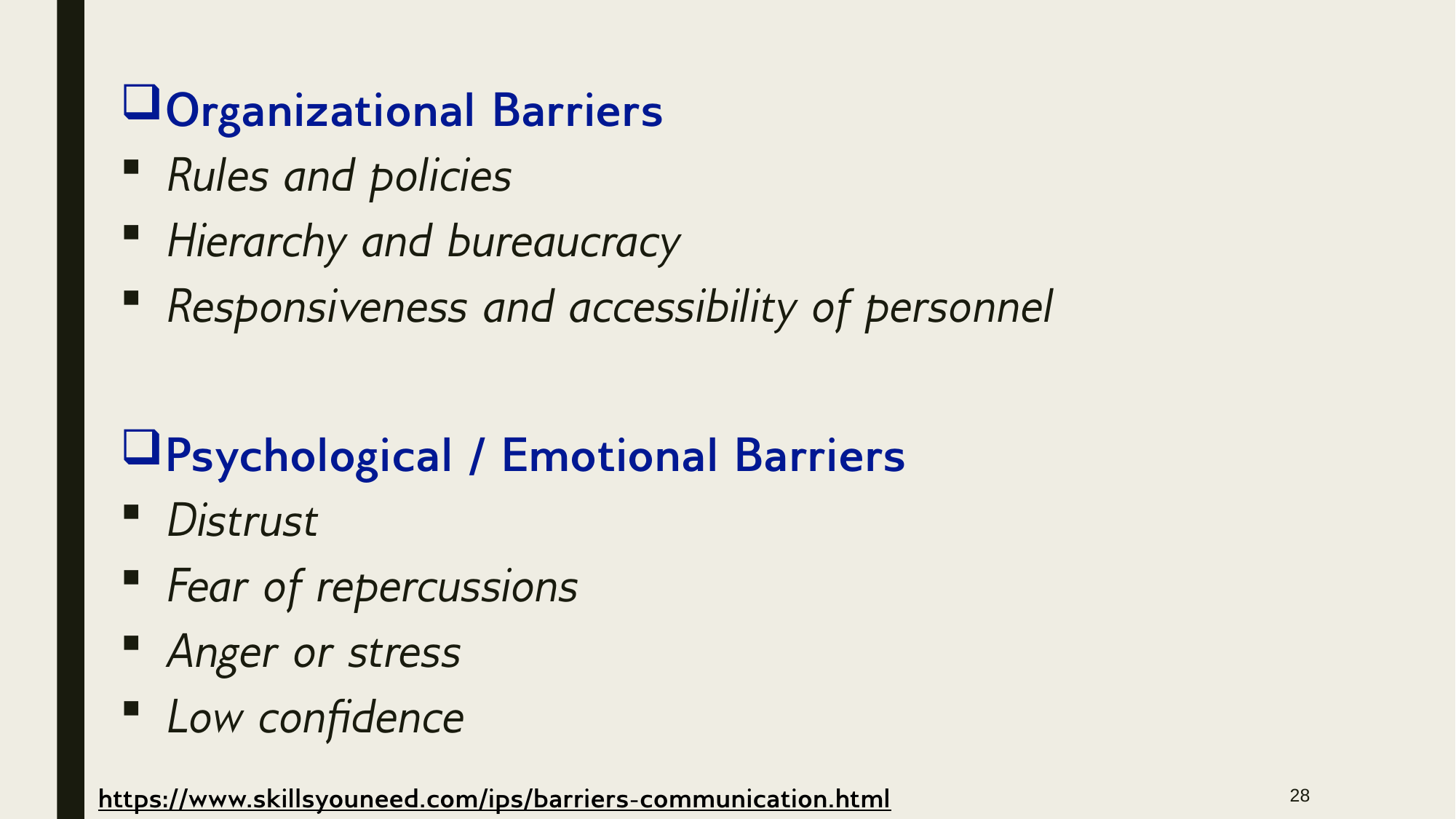

Organizational Barriers
Rules and policies
Hierarchy and bureaucracy
Responsiveness and accessibility of personnel

Psychological / Emotional Barriers
Distrust
Fear of repercussions
Anger or stress
Low confidence

28
https://www.skillsyouneed.com/ips/barriers-communication.html